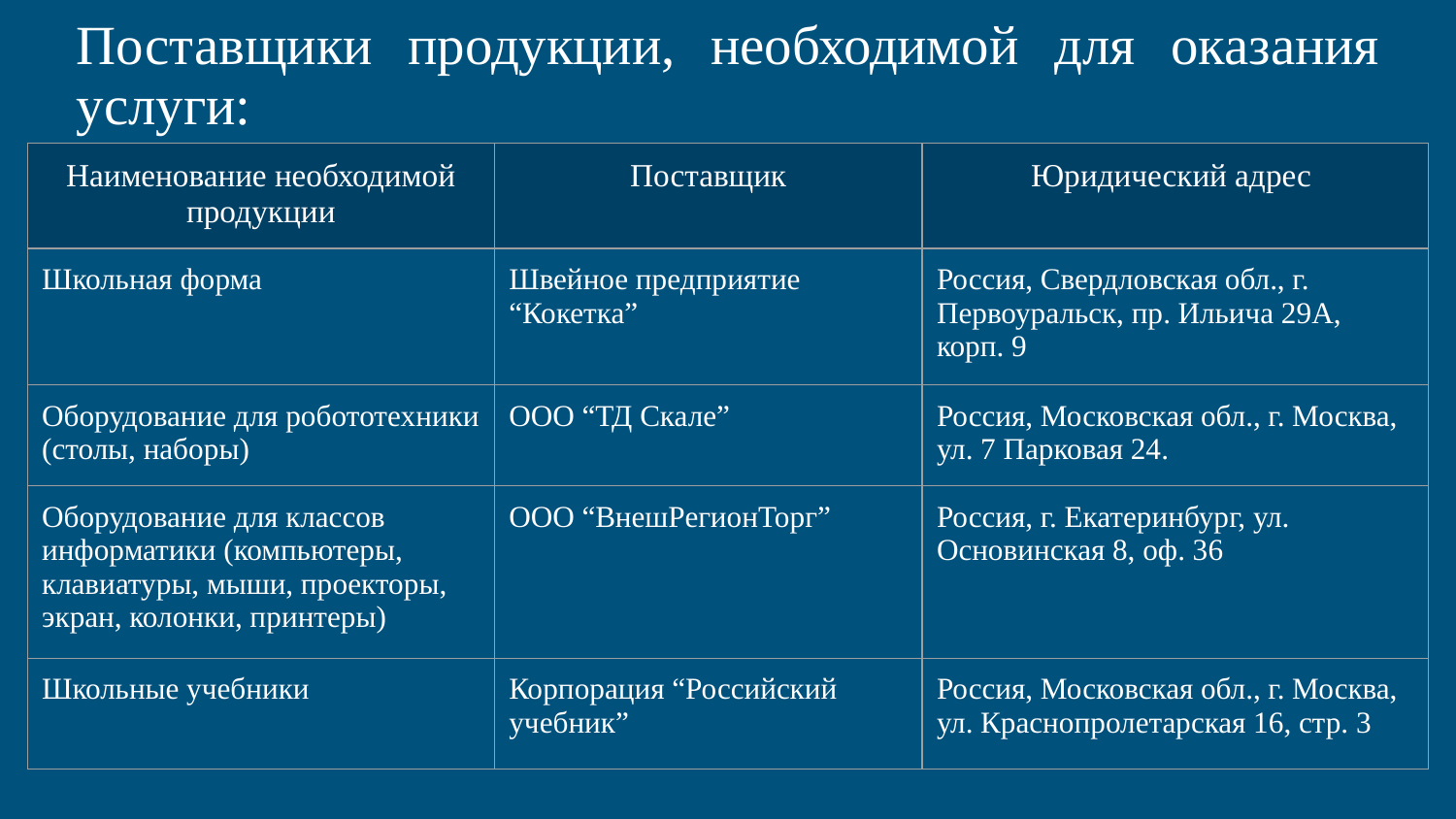

# Поставщики продукции, необходимой для оказания услуги:
| Наименование необходимой продукции | Поставщик | Юридический адрес |
| --- | --- | --- |
| Школьная форма | Швейное предприятие “Кокетка” | Россия, Свердловская обл., г. Первоуральск, пр. Ильича 29А, корп. 9 |
| Оборудование для робототехники (столы, наборы) | ООО “ТД Скале” | Россия, Московская обл., г. Москва, ул. 7 Парковая 24. |
| Оборудование для классов информатики (компьютеры, клавиатуры, мыши, проекторы, экран, колонки, принтеры) | ООО “ВнешРегионТорг” | Россия, г. Екатеринбург, ул. Основинская 8, оф. 36 |
| Школьные учебники | Корпорация “Российский учебник” | Россия, Московская обл., г. Москва, ул. Краснопролетарская 16, стр. 3 |